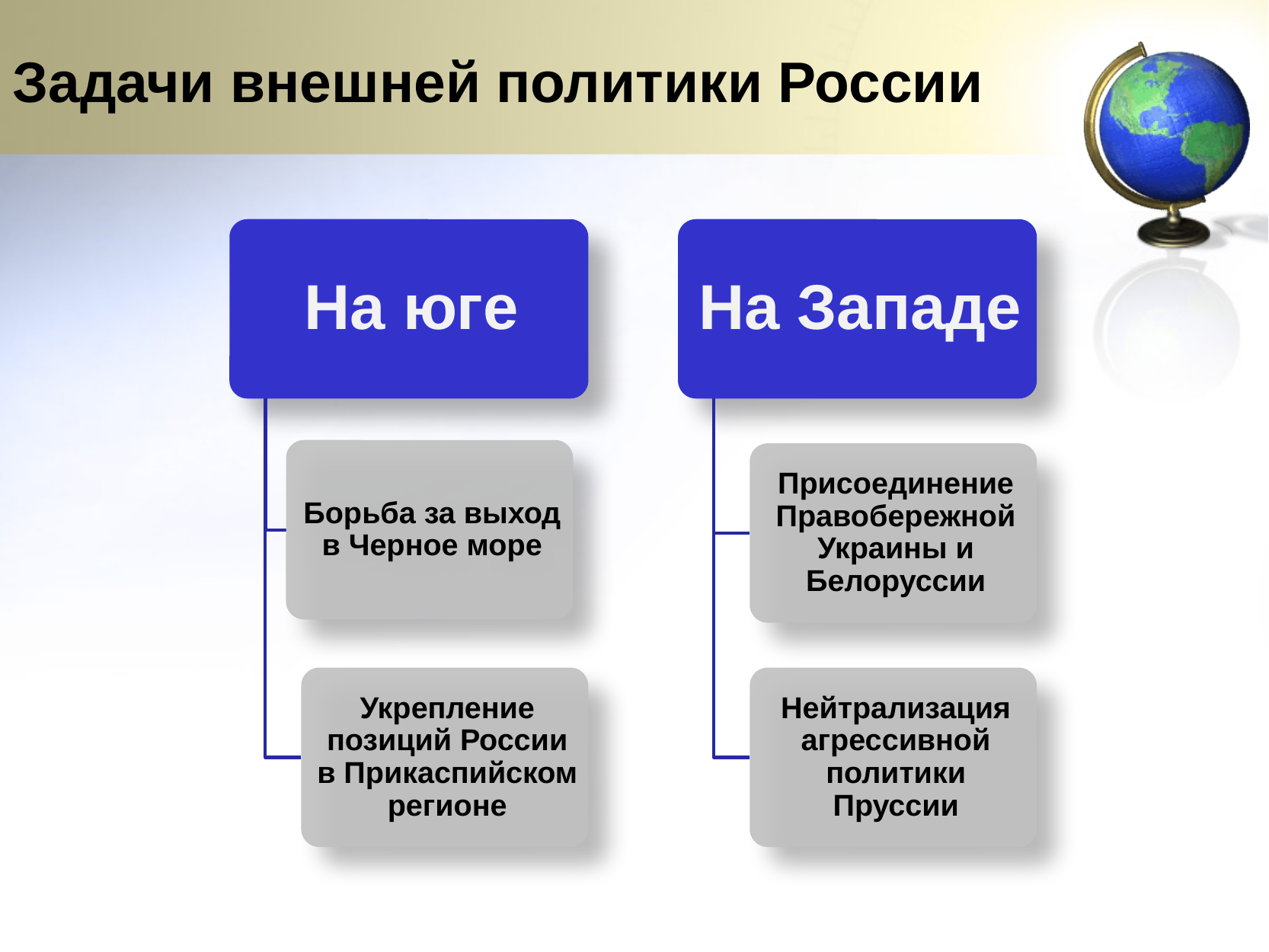

# Задачи внешней политики России
На юге
Борьба за выход в Черное море
Укрепление позиций России в Прикаспийском регионе
На Западе
Присоединение Правобережной Украины и Белоруссии
Нейтрализация агрессивной политики Пруссии